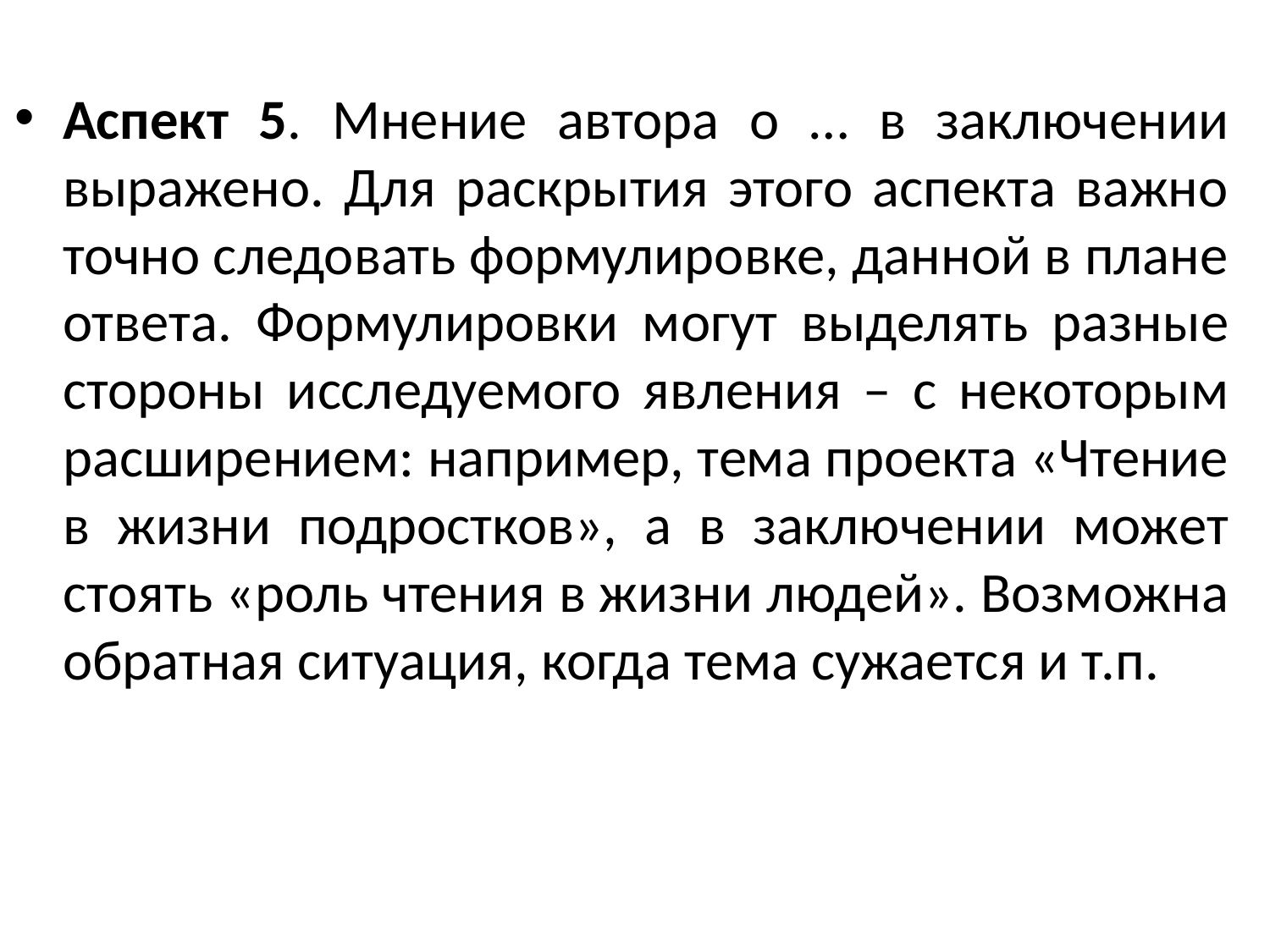

Аспект 5. Мнение автора о … в заключении выражено. Для раскрытия этого аспекта важно точно следовать формулировке, данной в плане ответа. Формулировки могут выделять разные стороны исследуемого явления – с некоторым расширением: например, тема проекта «Чтение в жизни подростков», а в заключении может стоять «роль чтения в жизни людей». Возможна обратная ситуация, когда тема сужается и т.п.